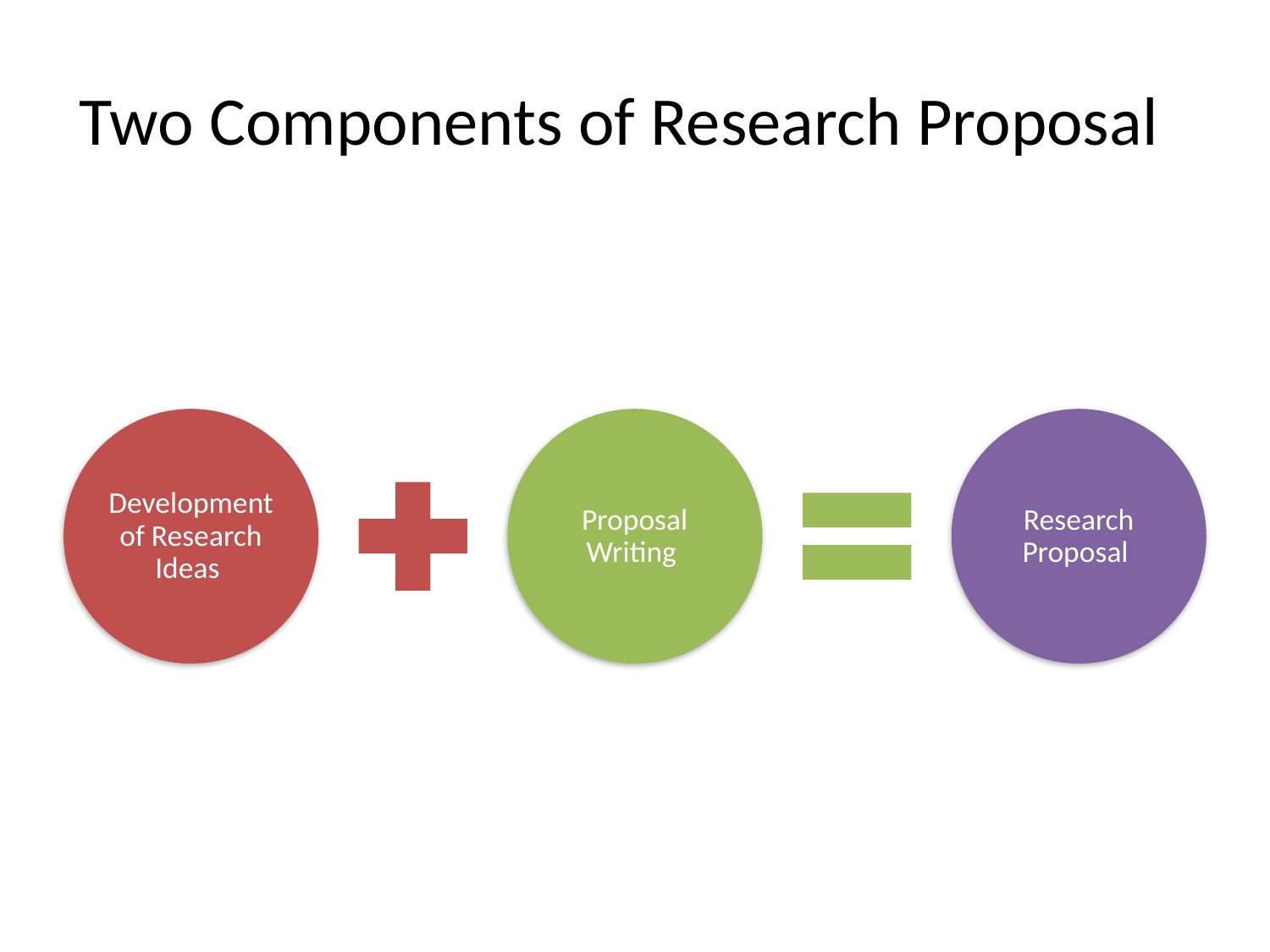

# Two Components of Research Proposal
Development of Research Ideas

Proposal Writing

Research Proposal